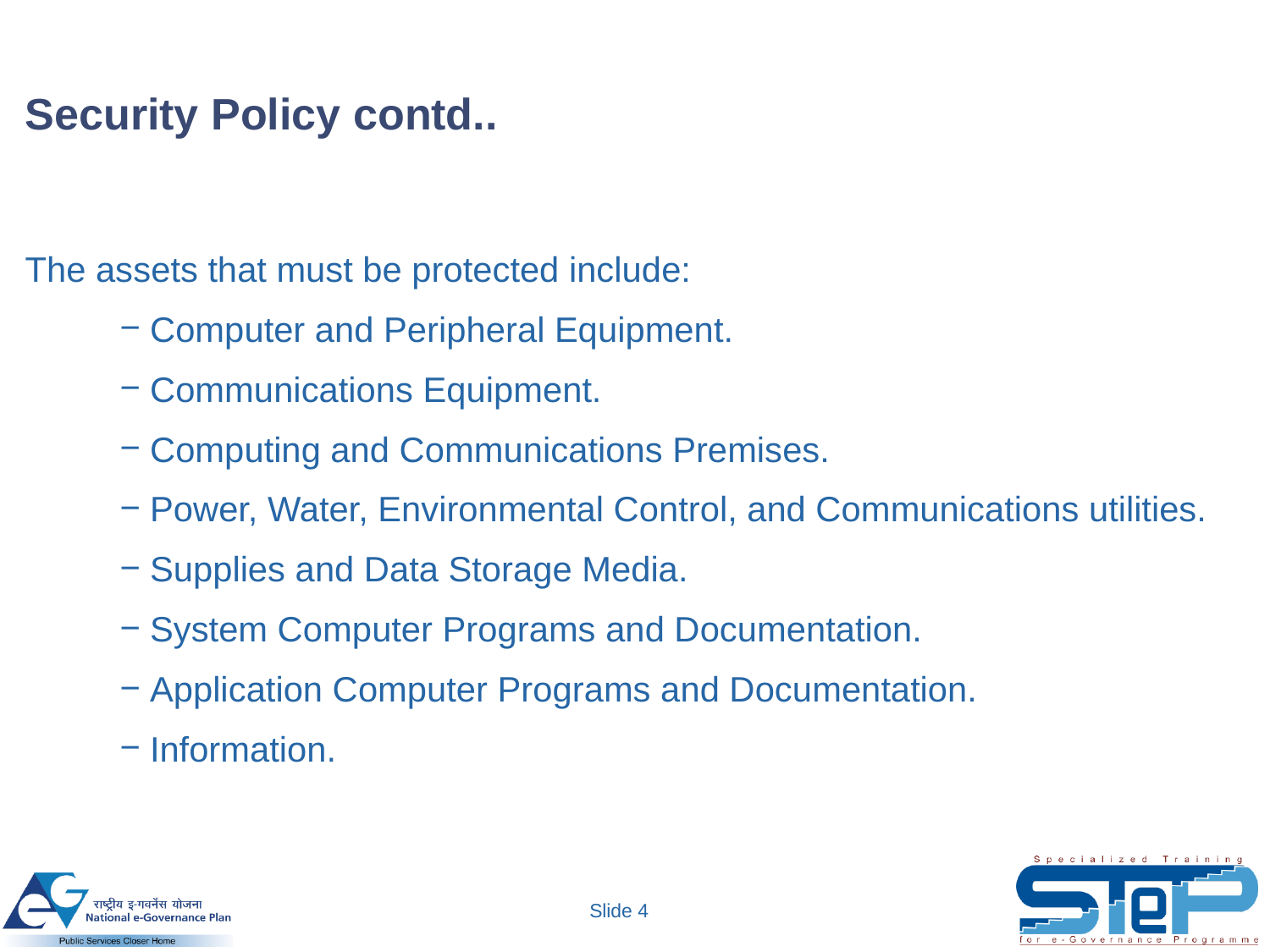

# Security Policy contd..
The assets that must be protected include:
Computer and Peripheral Equipment.
Communications Equipment.
Computing and Communications Premises.
Power, Water, Environmental Control, and Communications utilities.
Supplies and Data Storage Media.
System Computer Programs and Documentation.
Application Computer Programs and Documentation.
Information.